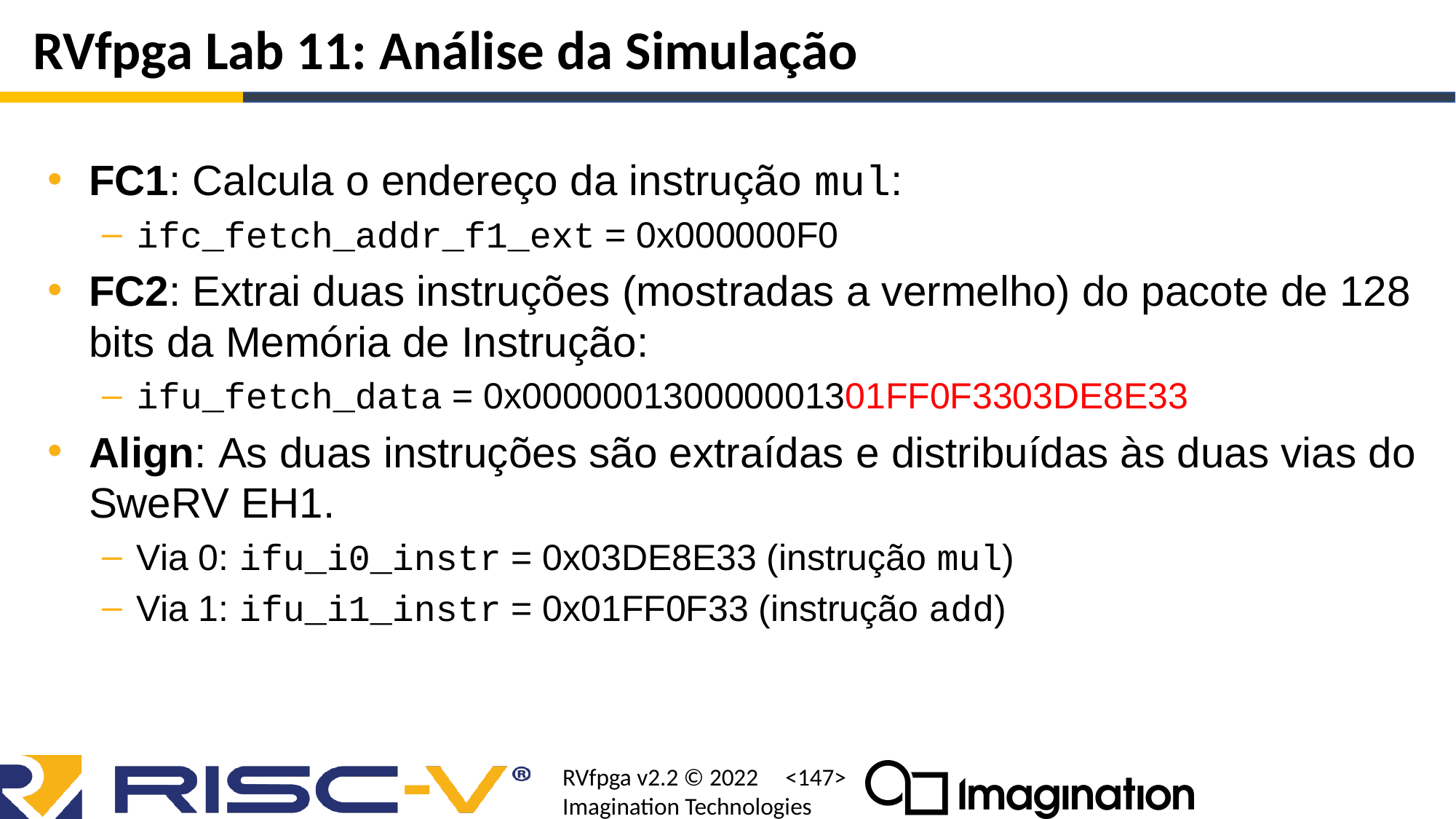

# RVfpga Lab 11: Análise da Simulação
FC1: Calcula o endereço da instrução mul:
ifc_fetch_addr_f1_ext = 0x000000F0
FC2: Extrai duas instruções (mostradas a vermelho) do pacote de 128 bits da Memória de Instrução:
ifu_fetch_data = 0x000000130000001301FF0F3303DE8E33
Align: As duas instruções são extraídas e distribuídas às duas vias do SweRV EH1.
Via 0: ifu_i0_instr = 0x03DE8E33 (instrução mul)
Via 1: ifu_i1_instr = 0x01FF0F33 (instrução add)